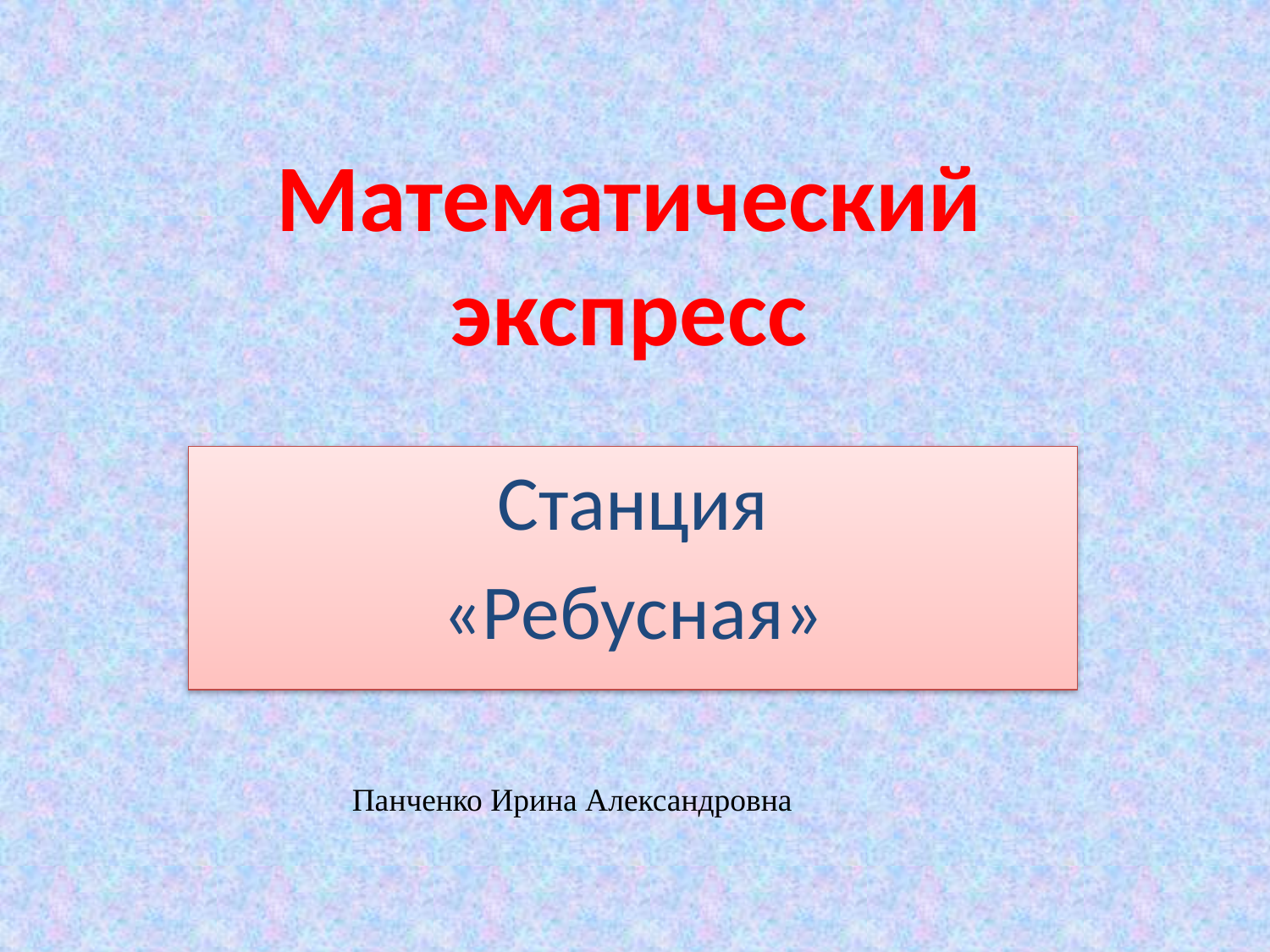

# Математический экспресс
Станция
«Ребусная»
Панченко Ирина Александровна